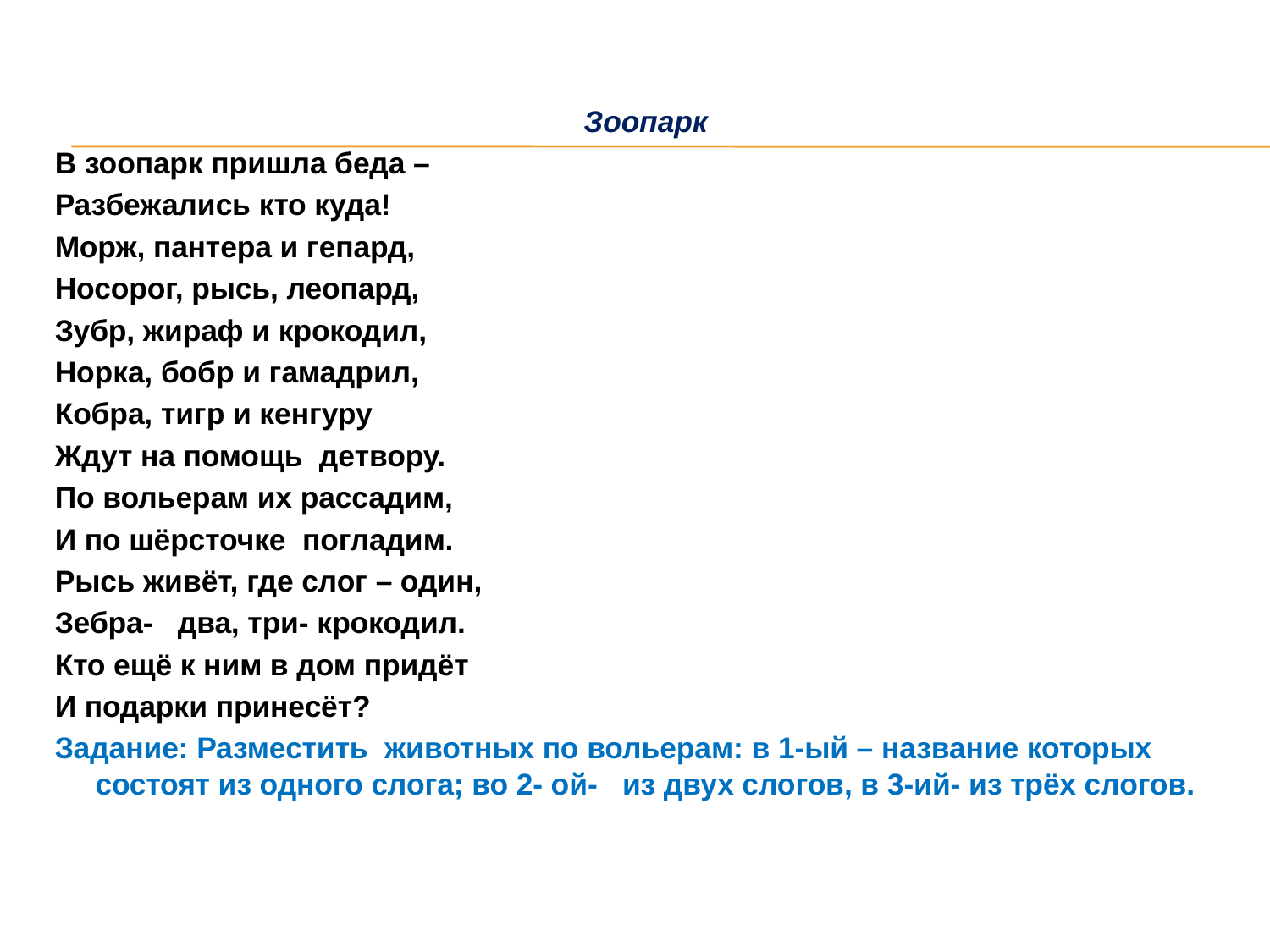

Зоопарк
В зоопарк пришла беда –
Разбежались кто куда!
Морж, пантера и гепард,
Носорог, рысь, леопард,
Зубр, жираф и крокодил,
Норка, бобр и гамадрил,
Кобра, тигр и кенгуру
Ждут на помощь  детвору.
По вольерам их рассадим,
И по шёрсточке  погладим.
Рысь живёт, где слог – один,
Зебра-   два, три- крокодил.
Кто ещё к ним в дом придёт
И подарки принесёт?
Задание: Разместить  животных по вольерам: в 1-ый – название которых состоят из одного слога; во 2- ой-   из двух слогов, в 3-ий- из трёх слогов.